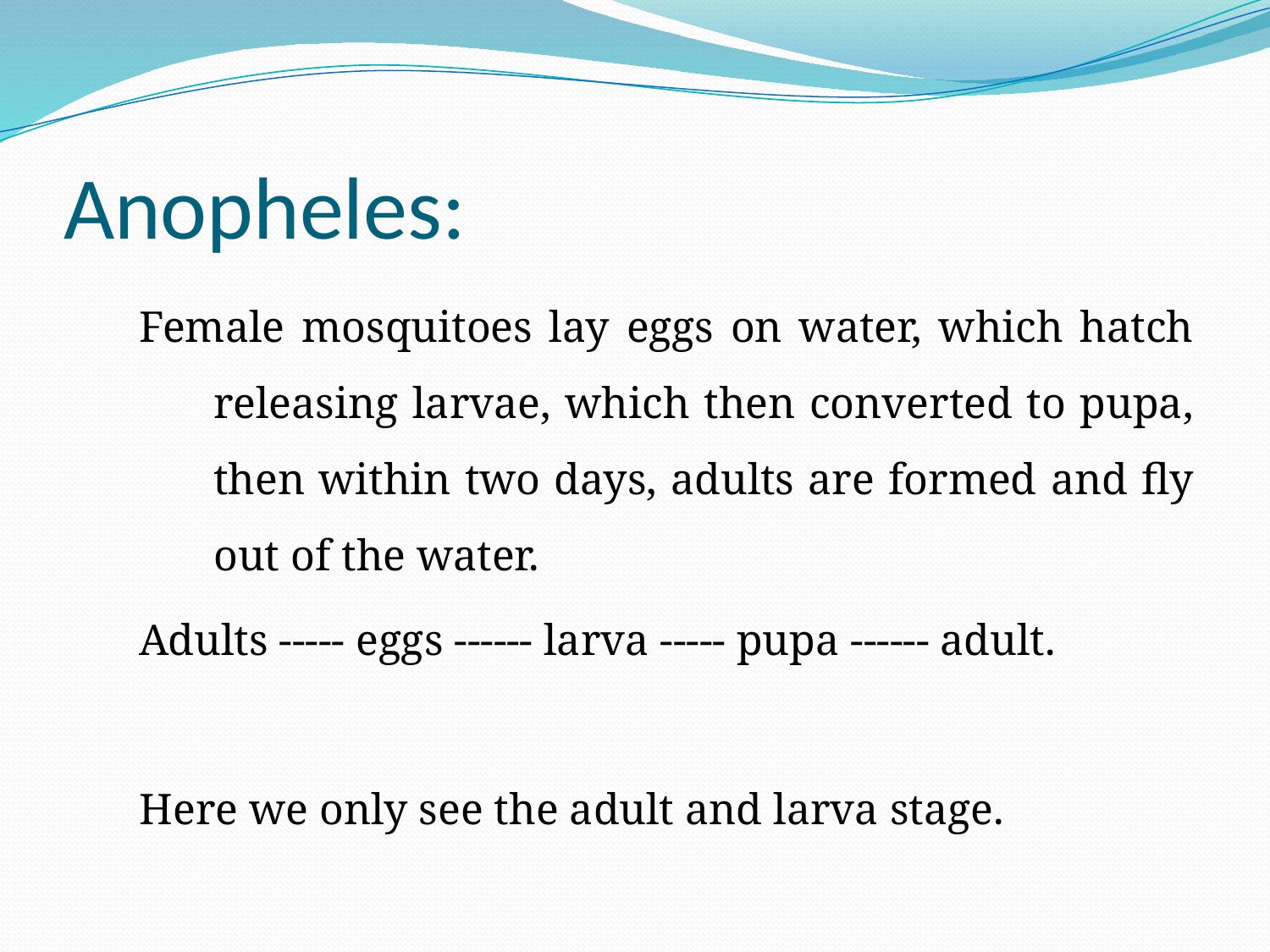

# Anopheles:
Female mosquitoes lay eggs on water, which hatch releasing larvae, which then converted to pupa, then within two days, adults are formed and fly out of the water.
Adults ----- eggs ------ larva ----- pupa ------ adult.

Here we only see the adult and larva stage.